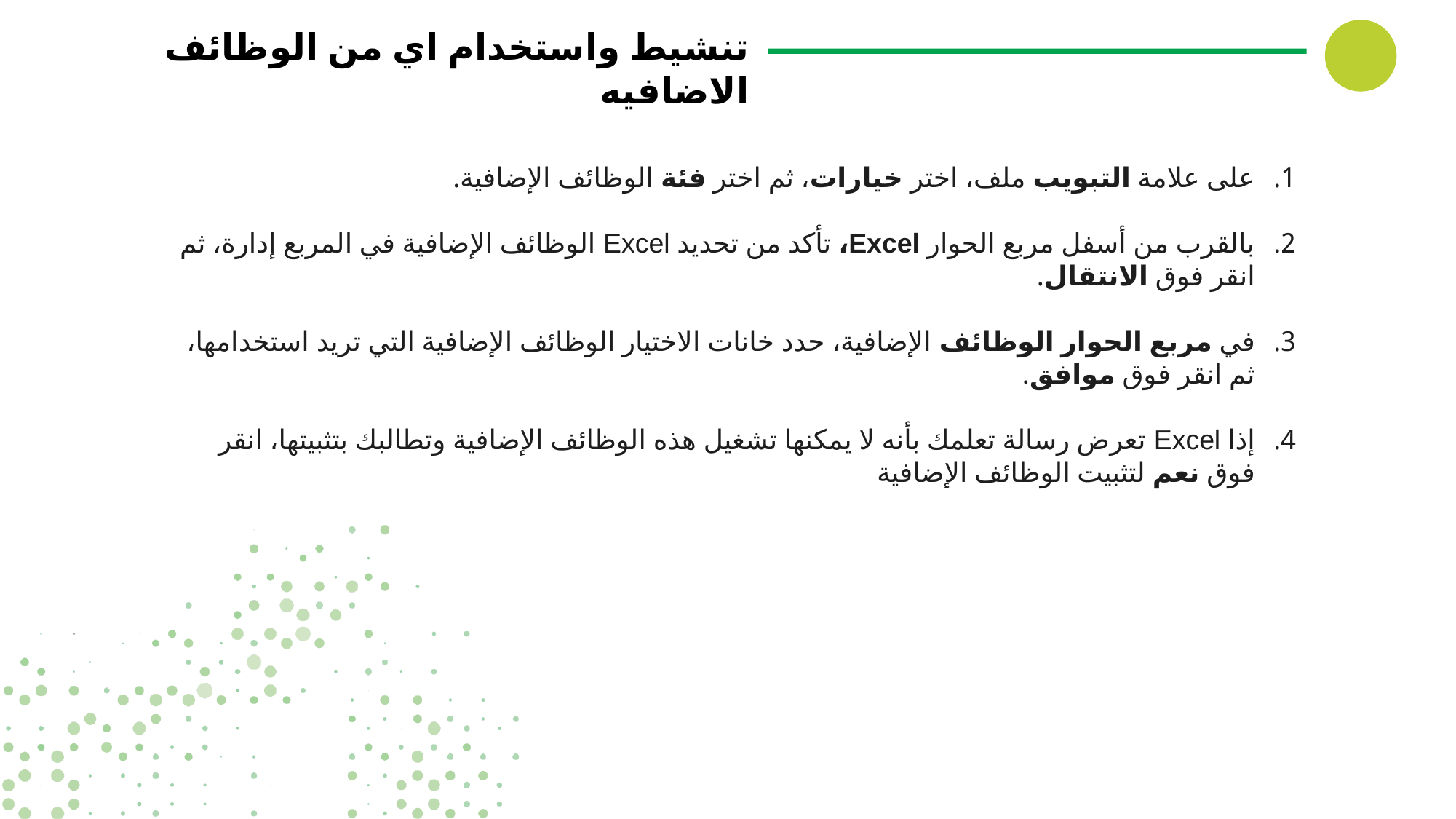

تنشيط واستخدام اي من الوظائف الاضافيه

على علامة التبويب ملف، اختر خيارات، ثم اختر فئة الوظائف الإضافية.

بالقرب من أسفل مربع الحوار Excel، تأكد من تحديد Excel الوظائف الإضافية في المربع إدارة، ثم انقر فوق الانتقال.

في مربع الحوار الوظائف الإضافية، حدد خانات الاختيار الوظائف الإضافية التي تريد استخدامها، ثم انقر فوق موافق.

إذا Excel تعرض رسالة تعلمك بأنه لا يمكنها تشغيل هذه الوظائف الإضافية وتطالبك بتثبيتها، انقر فوق نعم لتثبيت الوظائف الإضافية